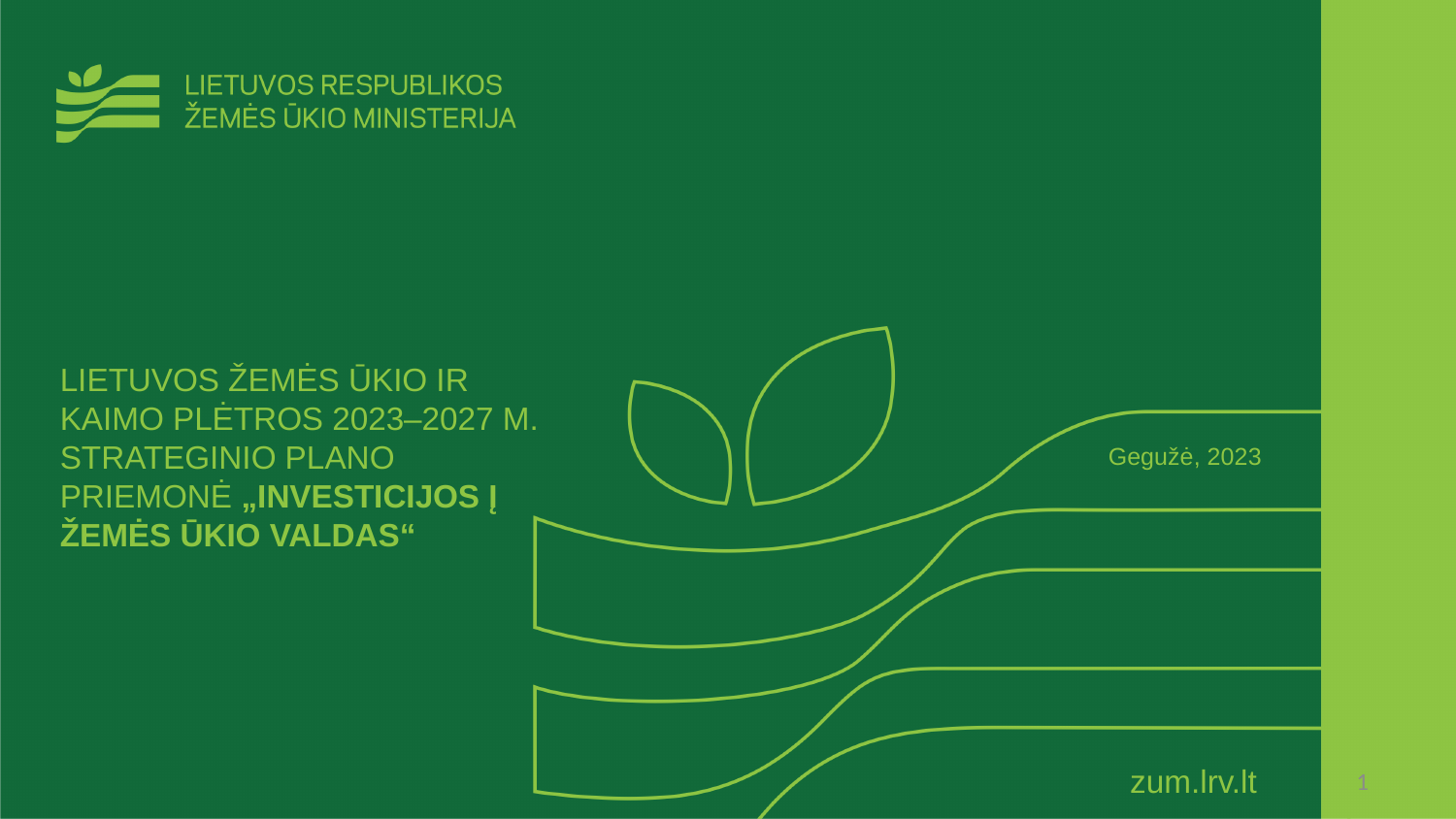

LIETUVOS ŽEMĖS ŪKIO IR KAIMO PLĖTROS 2023–2027 M. ​
STRATEGINIO PLANO PRIEMONĖ „INVESTICIJOS Į ŽEMĖS ŪKIO VALDAS“ ​
Gegužė, 2023
zum.lrv.lt
1